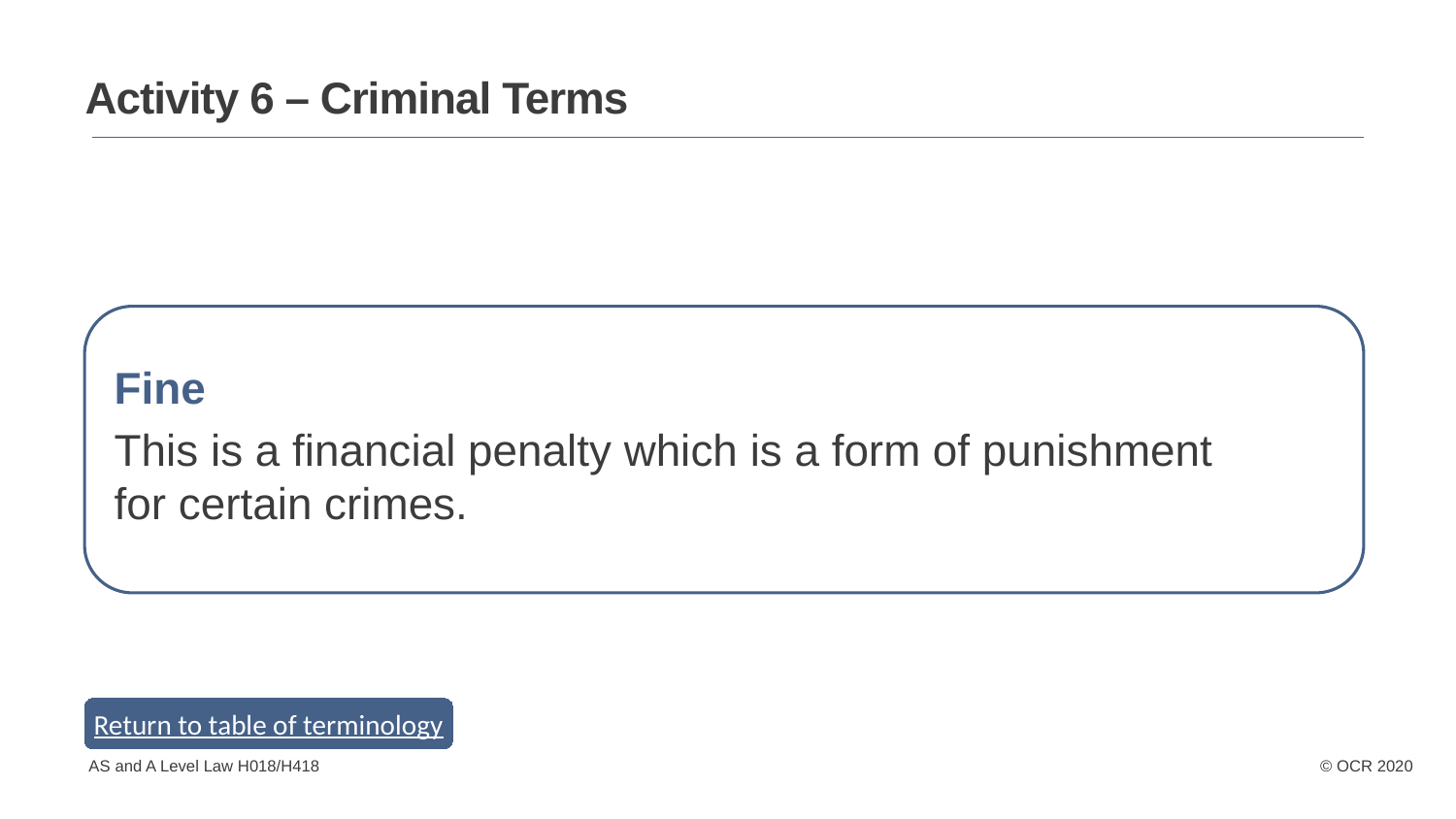

Activity 6 – Criminal Terms
Fine
This is a financial penalty which is a form of punishment
for certain crimes.

Return to table of terminology